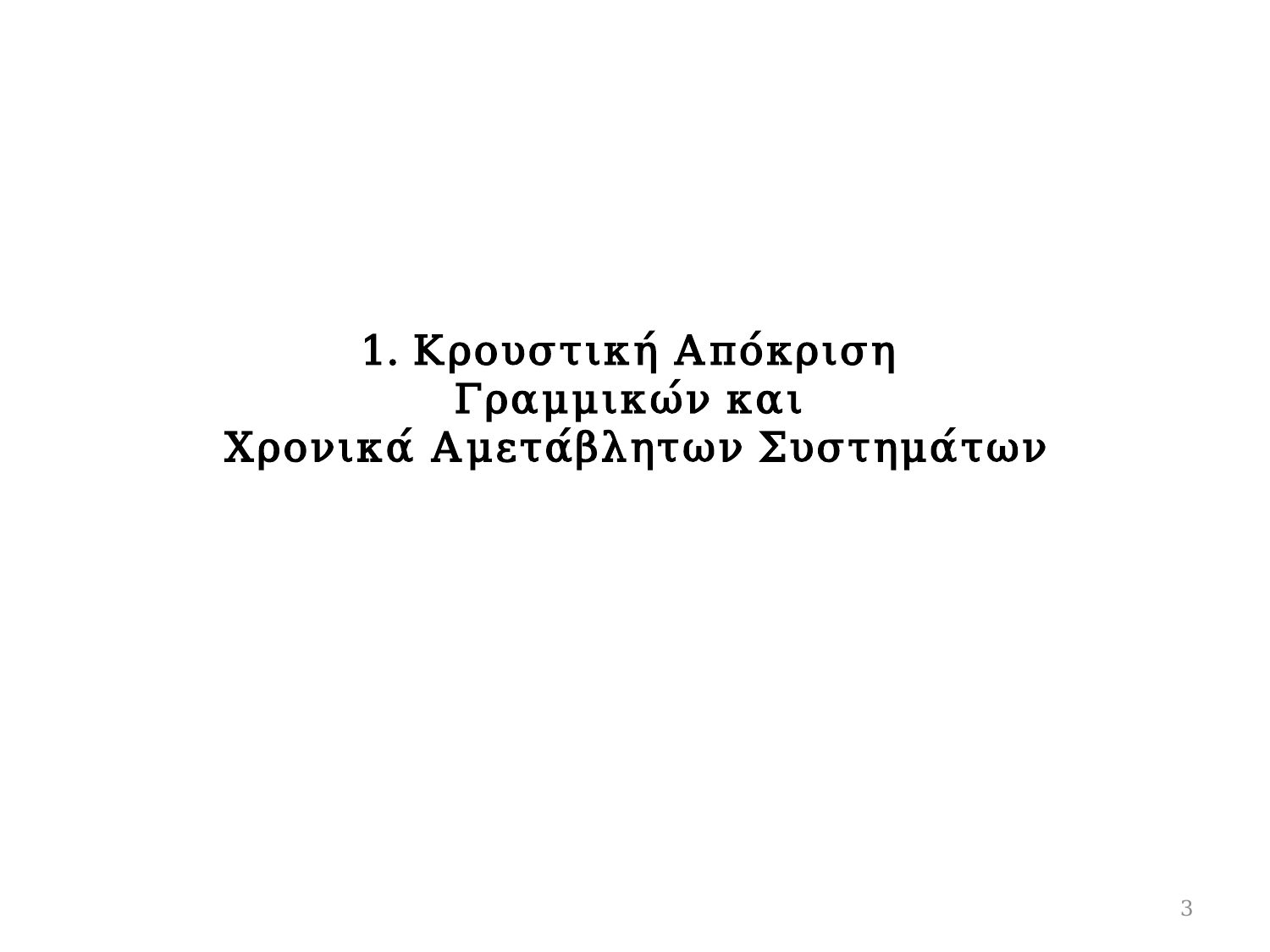

# 1. Κρουστική Απόκριση Γραμμικών και Χρονικά Αμετάβλητων Συστημάτων
3